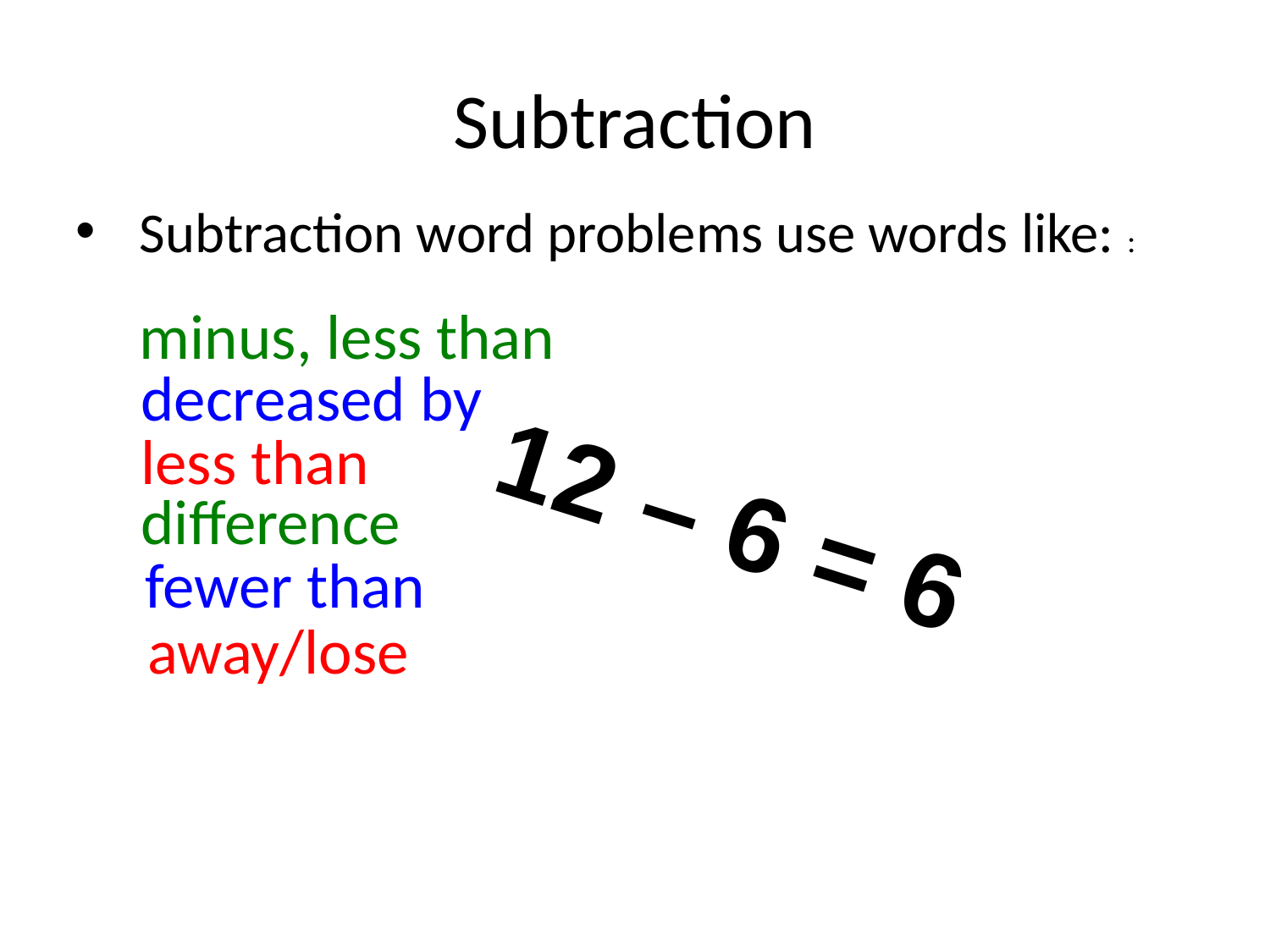

# Subtraction
Subtraction word problems use words like: :
minus, less than
decreased by
less than
difference
12 – 6 = 6
fewer than
away/lose